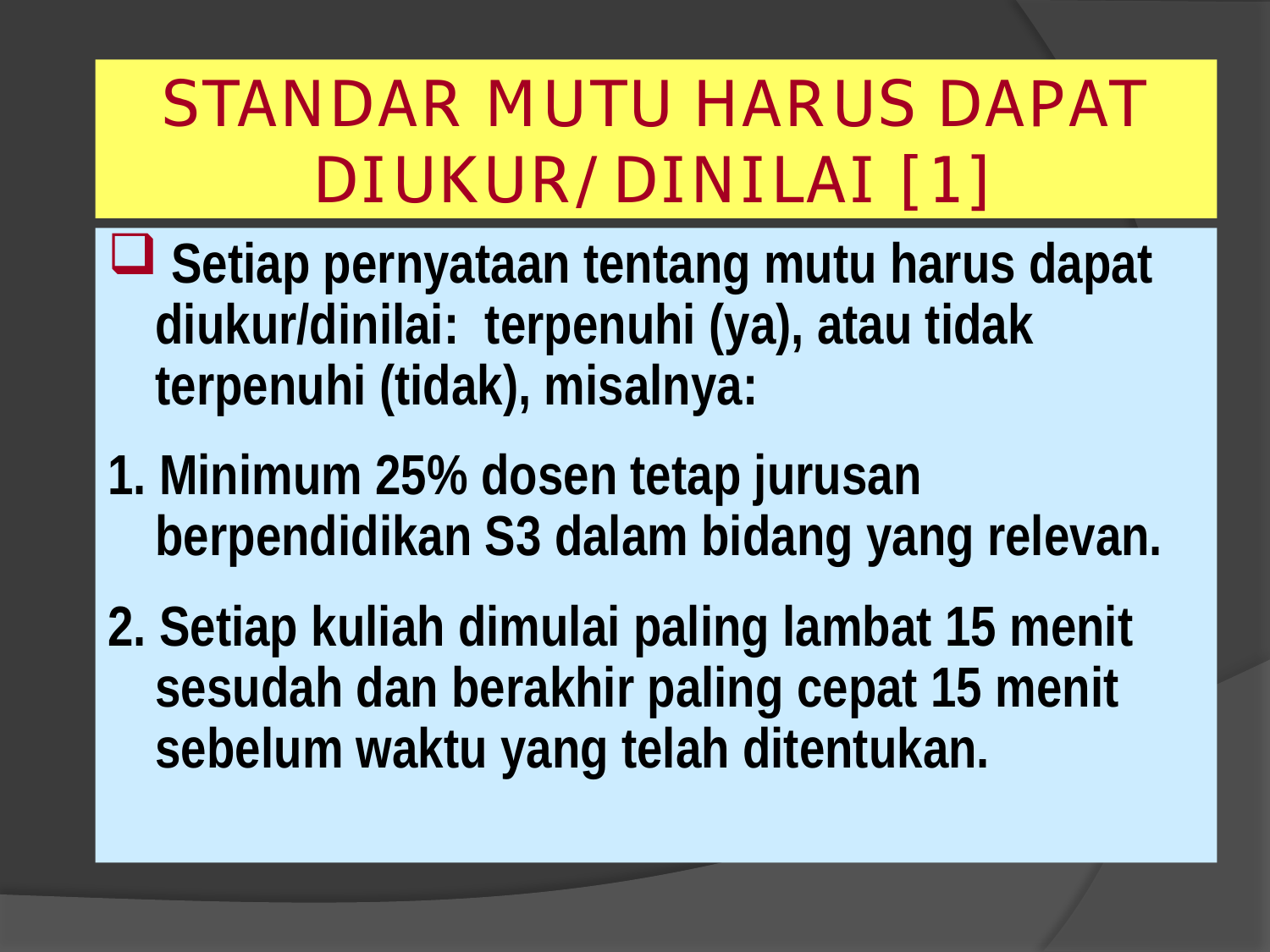

STANDAR MUTU HARUS DAPAT DIUKUR/DINILAI [1]
 Setiap pernyataan tentang mutu harus dapat diukur/dinilai:  terpenuhi (ya), atau tidak terpenuhi (tidak), misalnya:

1. Minimum 25% dosen tetap jurusan berpendidikan S3 dalam bidang yang relevan.

2. Setiap kuliah dimulai paling lambat 15 menit sesudah dan berakhir paling cepat 15 menit sebelum waktu yang telah ditentukan.